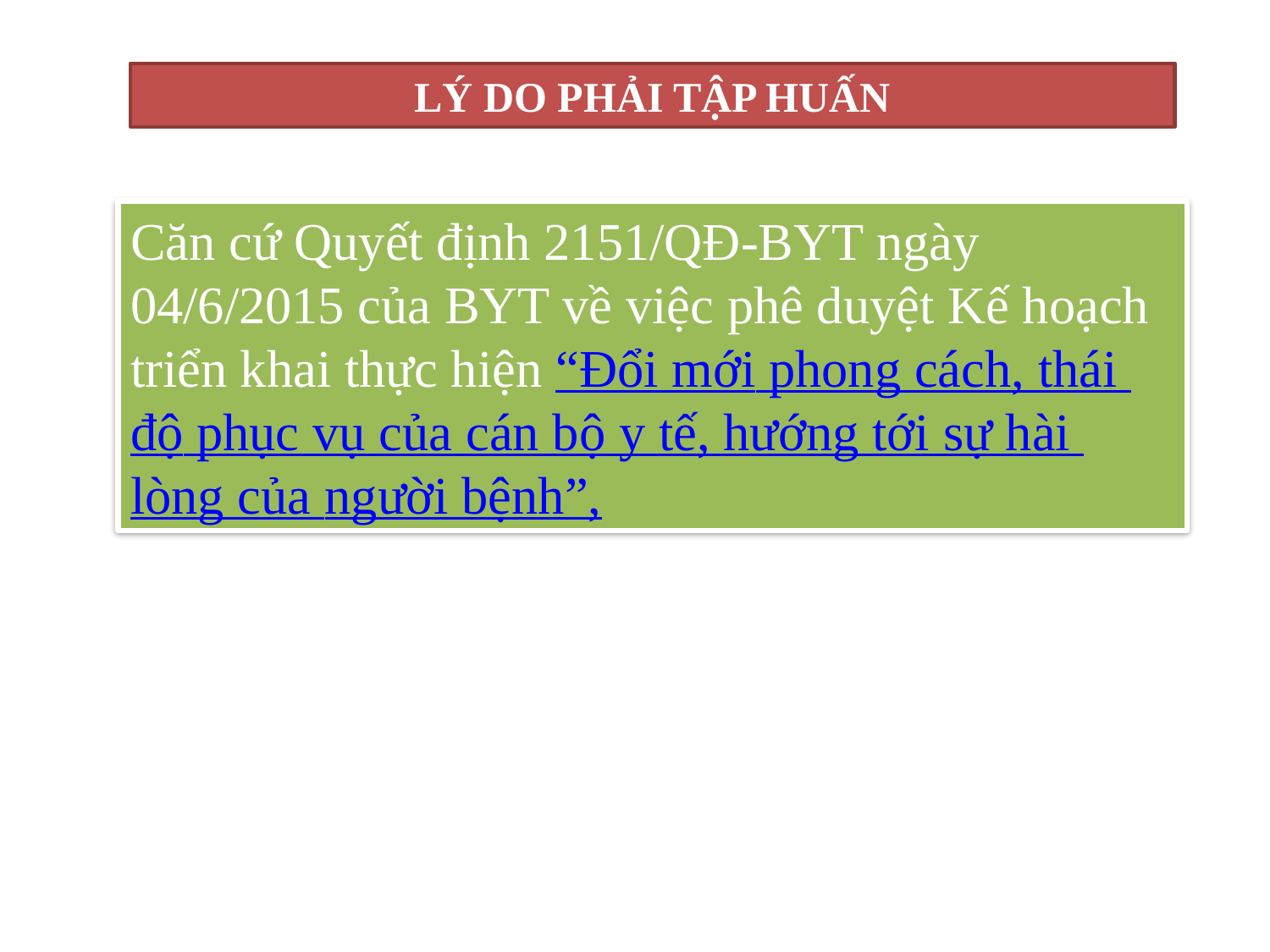

LÝ DO PHẢI TẬP HUẤN
Căn cứ Quyết định 2151/QĐ-BYT ngày 04/6/2015 của BYT về việc phê duyệt Kế hoạch triển khai thực hiện “Đổi mới phong cách, thái độ phục vụ của cán bộ y tế, hướng tới sự hài lòng của người bệnh”,